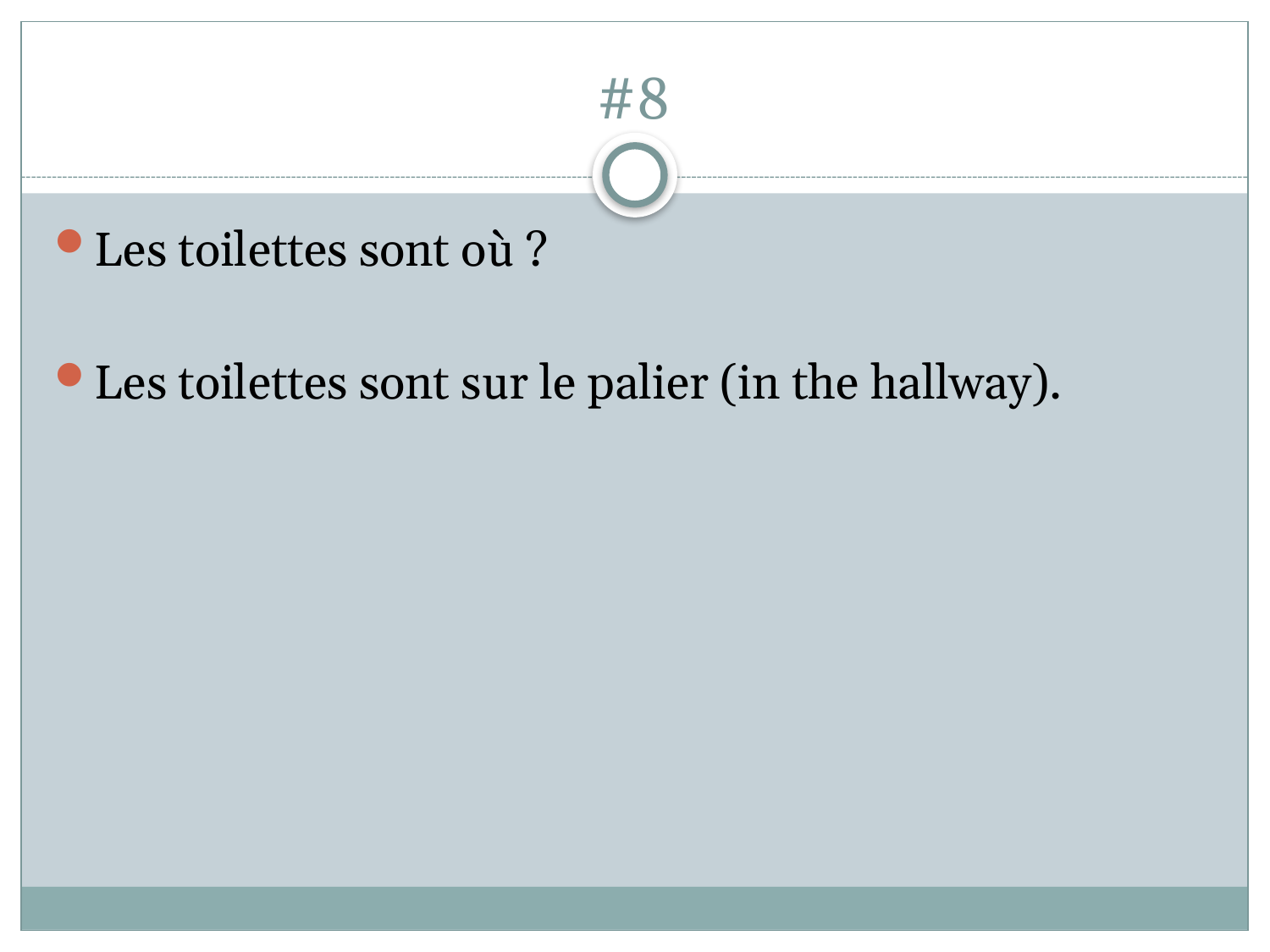

# #8
Les toilettes sont où ?

Les toilettes sont sur le palier (in the hallway).